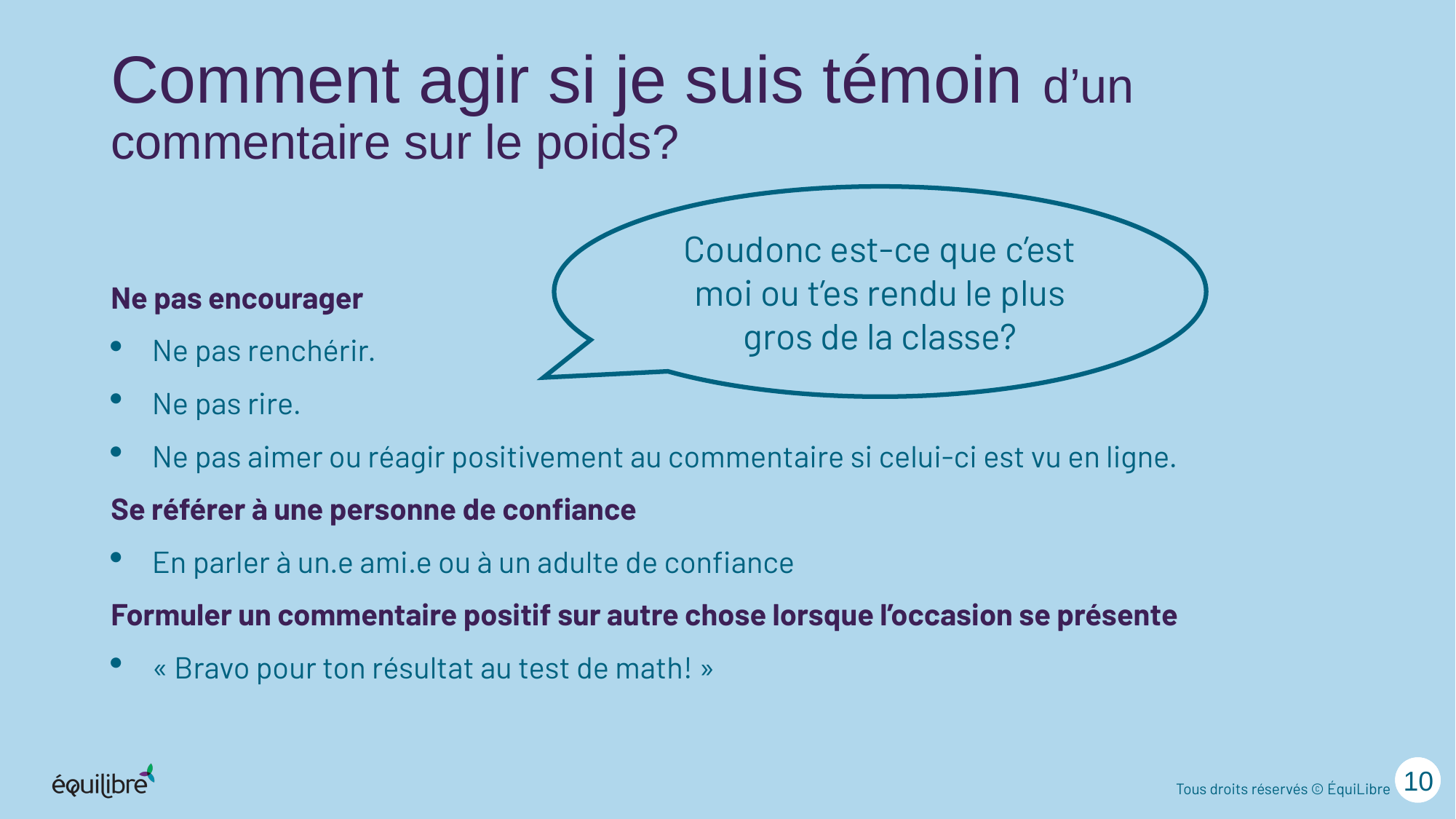

# Comment agir si je suis témoin d’un commentaire sur le poids?
Coudonc est-ce que c’est moi ou t’es rendu le plus gros de la classe?
Ne pas encourager
Ne pas renchérir.
Ne pas rire.
Ne pas aimer ou réagir positivement au commentaire si celui-ci est vu en ligne.
Se référer à une personne de confiance
En parler à un.e ami.e ou à un adulte de confiance
Formuler un commentaire positif sur autre chose lorsque l’occasion se présente
« Bravo pour ton résultat au test de math! »

10

18